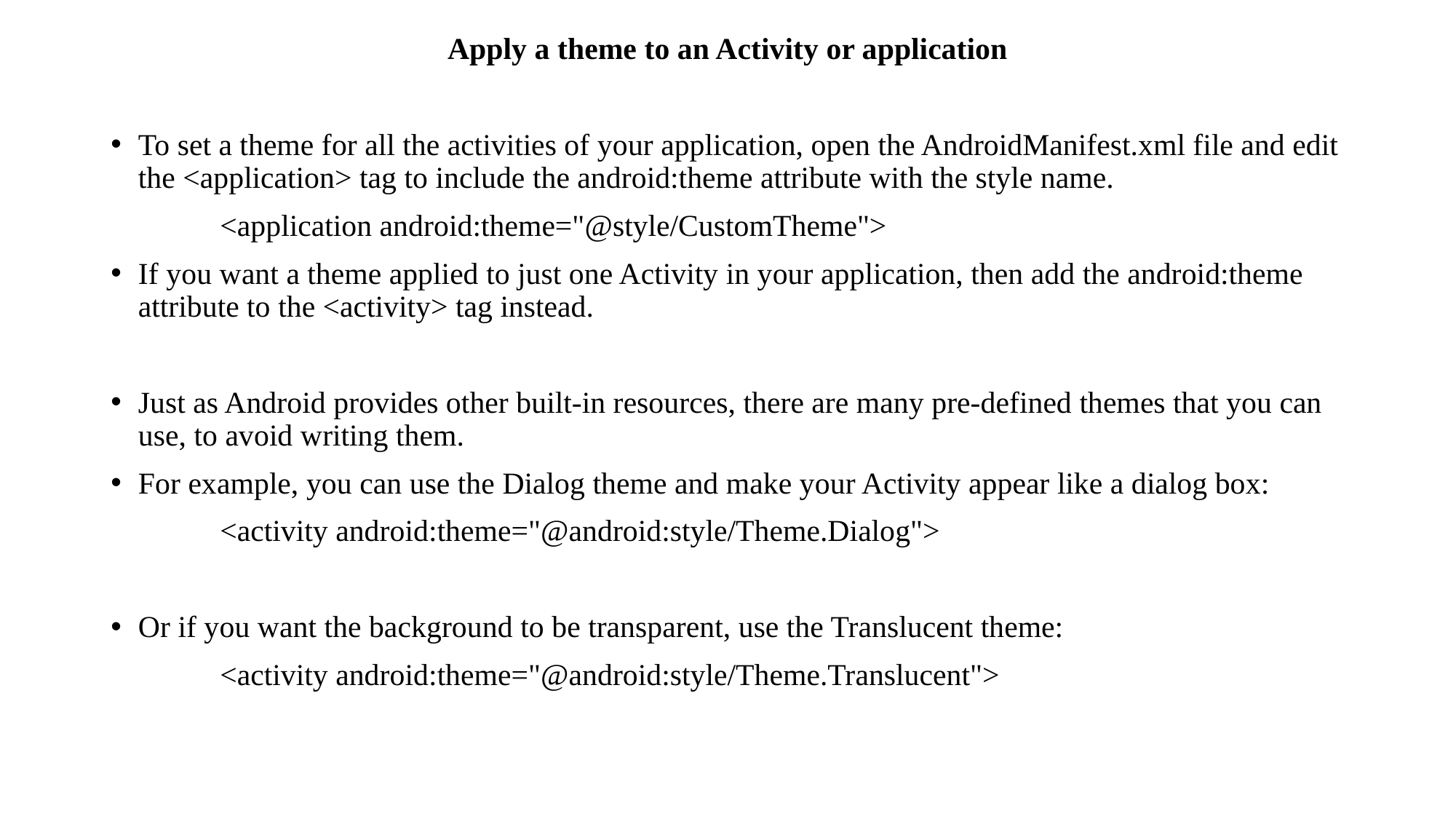

Apply a theme to an Activity or application

To set a theme for all the activities of your application, open the AndroidManifest.xml file and edit the <application> tag to include the android:theme attribute with the style name.
	<application android:theme="@style/CustomTheme">
If you want a theme applied to just one Activity in your application, then add the android:theme attribute to the <activity> tag instead.

Just as Android provides other built-in resources, there are many pre-defined themes that you can use, to avoid writing them.
For example, you can use the Dialog theme and make your Activity appear like a dialog box:
	<activity android:theme="@android:style/Theme.Dialog">

Or if you want the background to be transparent, use the Translucent theme:
	<activity android:theme="@android:style/Theme.Translucent">